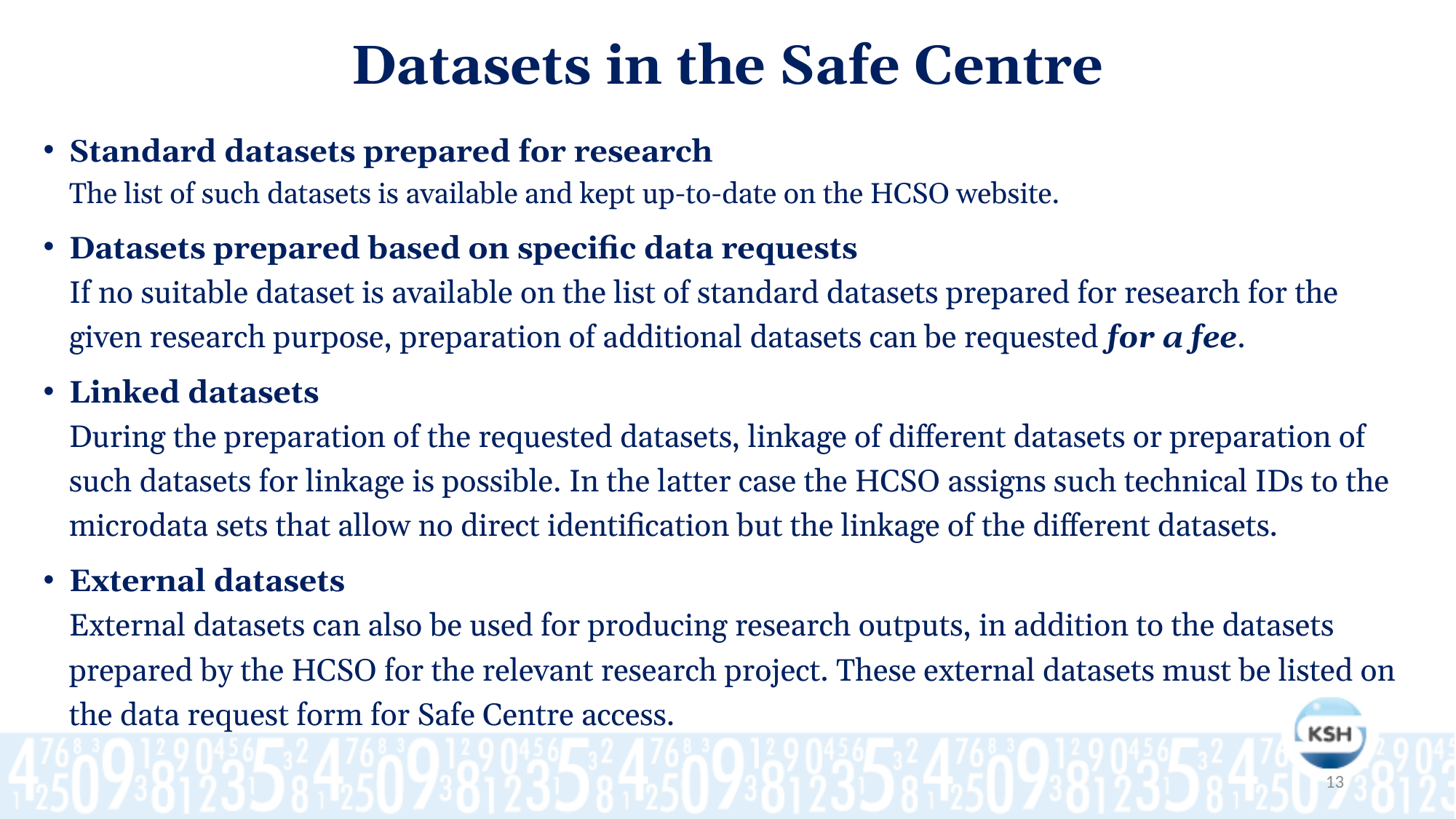

Datasets in the Safe Centre
Standard datasets prepared for research
The list of such datasets is available and kept up-to-date on the HCSO website.
Datasets prepared based on specific data requests
If no suitable dataset is available on the list of standard datasets prepared for research for the given research purpose, preparation of additional datasets can be requested for a fee.
Linked datasets
During the preparation of the requested datasets, linkage of different datasets or preparation of such datasets for linkage is possible. In the latter case the HCSO assigns such technical IDs to the microdata sets that allow no direct identification but the linkage of the different datasets.
External datasets
External datasets can also be used for producing research outputs, in addition to the datasets prepared by the HCSO for the relevant research project. These external datasets must be listed on the data request form for Safe Centre access.

13